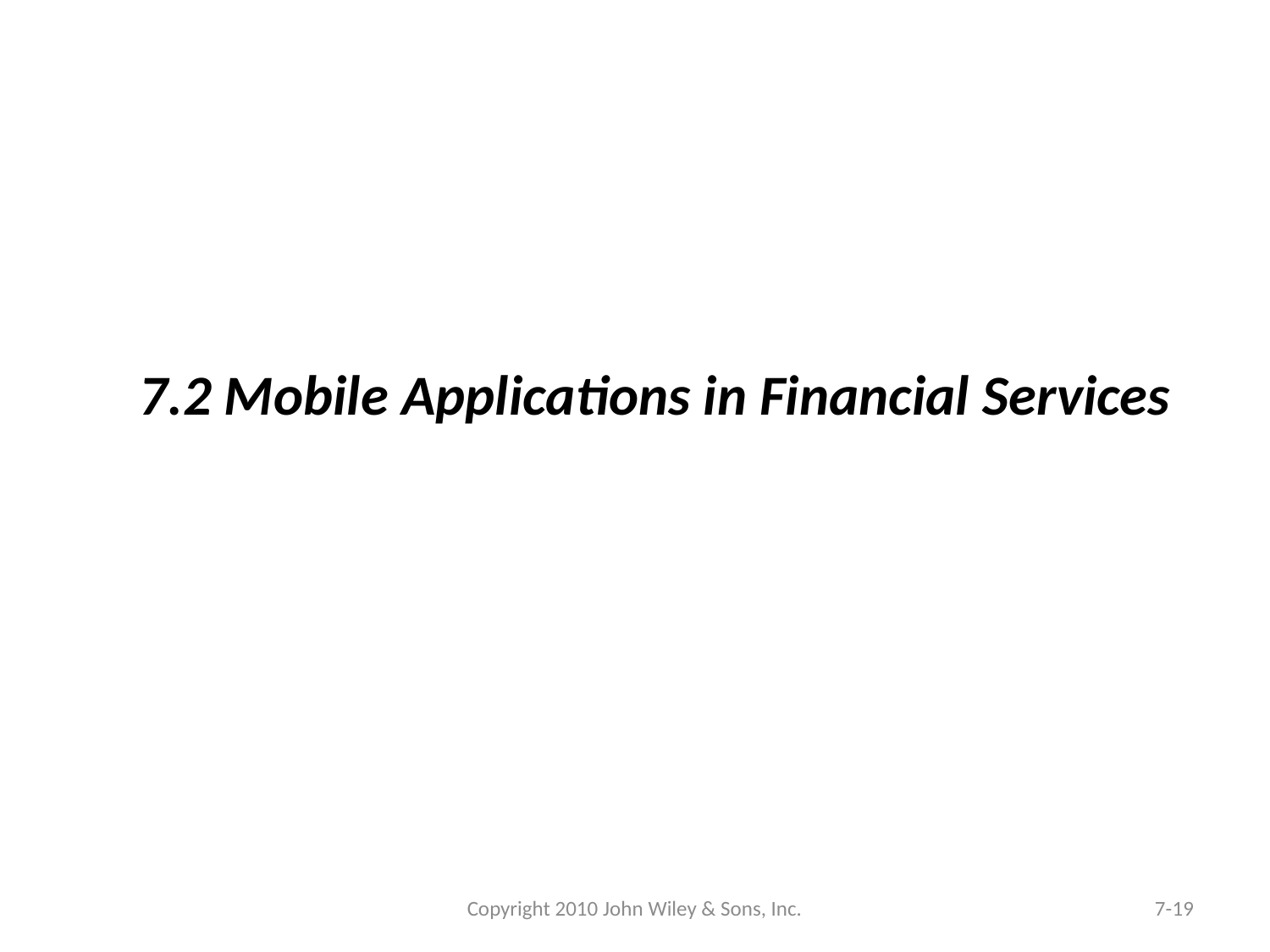

7.2 Mobile Applications in Financial Services
Copyright 2010 John Wiley & Sons, Inc.
7-19